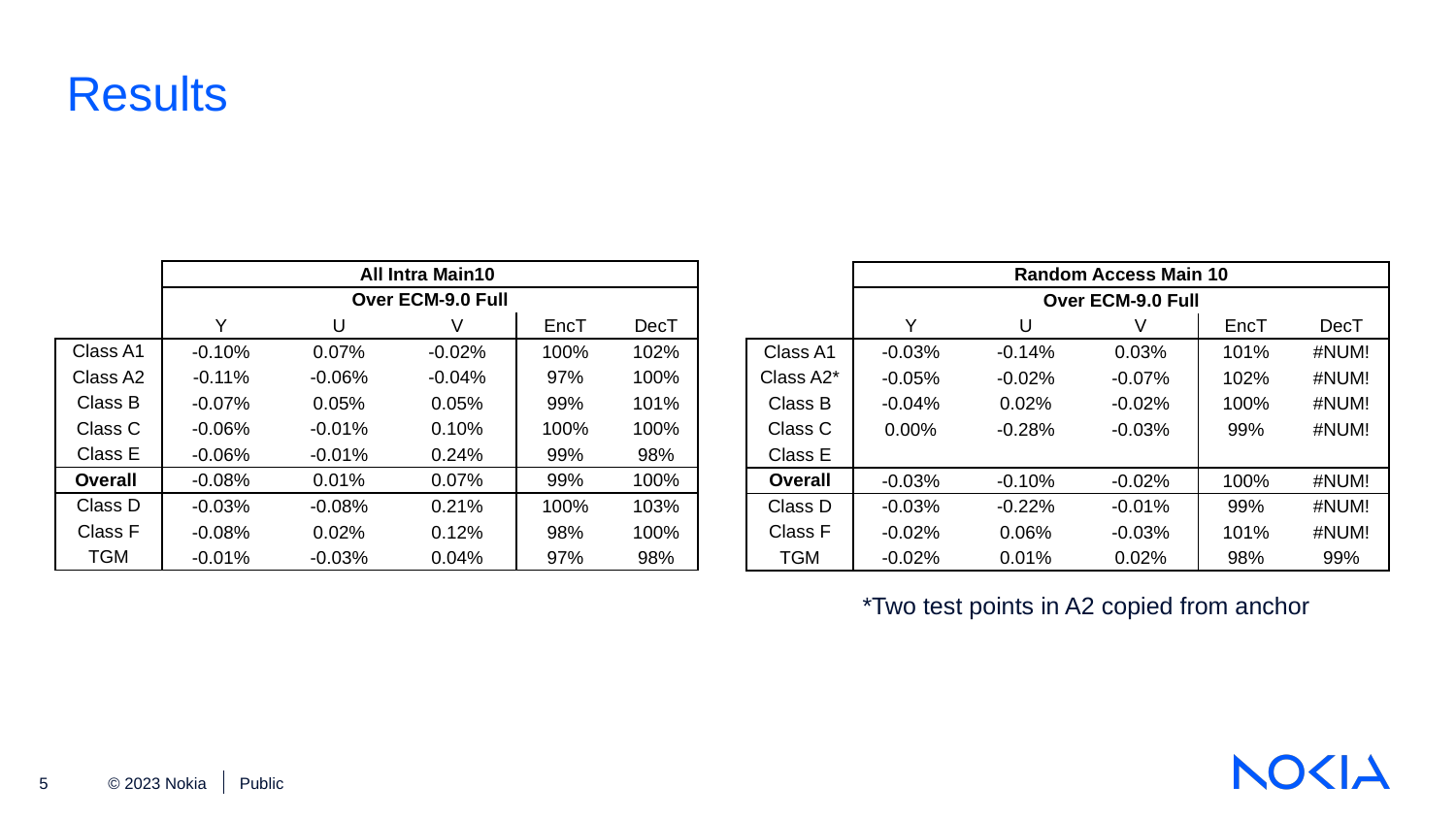

Results
|  | All Intra Main10 |  |  |  |  |
| --- | --- | --- | --- | --- | --- |
|  | Over ECM-9.0 Full |  |  |  |  |
|  | Y | U | V | EncT | DecT |
| Class A1 | -0.10% | 0.07% | -0.02% | 100% | 102% |
| Class A2 | -0.11% | -0.06% | -0.04% | 97% | 100% |
| Class B | -0.07% | 0.05% | 0.05% | 99% | 101% |
| Class C | -0.06% | -0.01% | 0.10% | 100% | 100% |
| Class E | -0.06% | -0.01% | 0.24% | 99% | 98% |
| Overall | -0.08% | 0.01% | 0.07% | 99% | 100% |
| Class D | -0.03% | -0.08% | 0.21% | 100% | 103% |
| Class F | -0.08% | 0.02% | 0.12% | 98% | 100% |
| TGM | -0.01% | -0.03% | 0.04% | 97% | 98% |
|  | Random Access Main 10 |  |  |  |  |
| --- | --- | --- | --- | --- | --- |
|  | Over ECM-9.0 Full |  |  |  |  |
|  | Y | U | V | EncT | DecT |
| Class A1 | -0.03% | -0.14% | 0.03% | 101% | #NUM! |
| Class A2\* | -0.05% | -0.02% | -0.07% | 102% | #NUM! |
| Class B | -0.04% | 0.02% | -0.02% | 100% | #NUM! |
| Class C | 0.00% | -0.28% | -0.03% | 99% | #NUM! |
| Class E |  |  |  |  |  |
| Overall | -0.03% | -0.10% | -0.02% | 100% | #NUM! |
| Class D | -0.03% | -0.22% | -0.01% | 99% | #NUM! |
| Class F | -0.02% | 0.06% | -0.03% | 101% | #NUM! |
| TGM | -0.02% | 0.01% | 0.02% | 98% | 99% |
*Two test points in A2 copied from anchor
Public